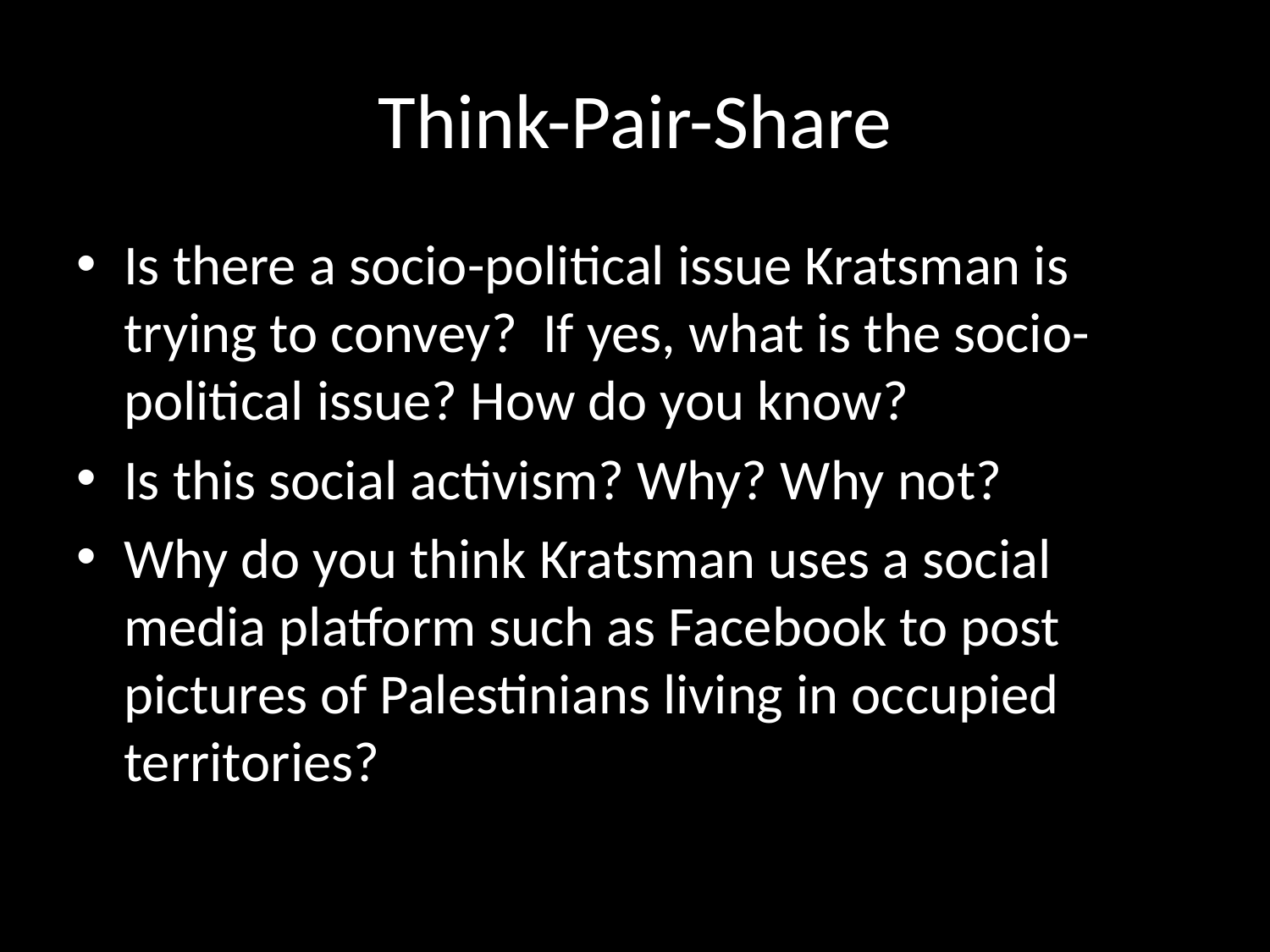

# Think-Pair-Share
Is there a socio-political issue Kratsman is trying to convey?  If yes, what is the socio-political issue? How do you know?
Is this social activism? Why? Why not?
Why do you think Kratsman uses a social media platform such as Facebook to post pictures of Palestinians living in occupied territories?